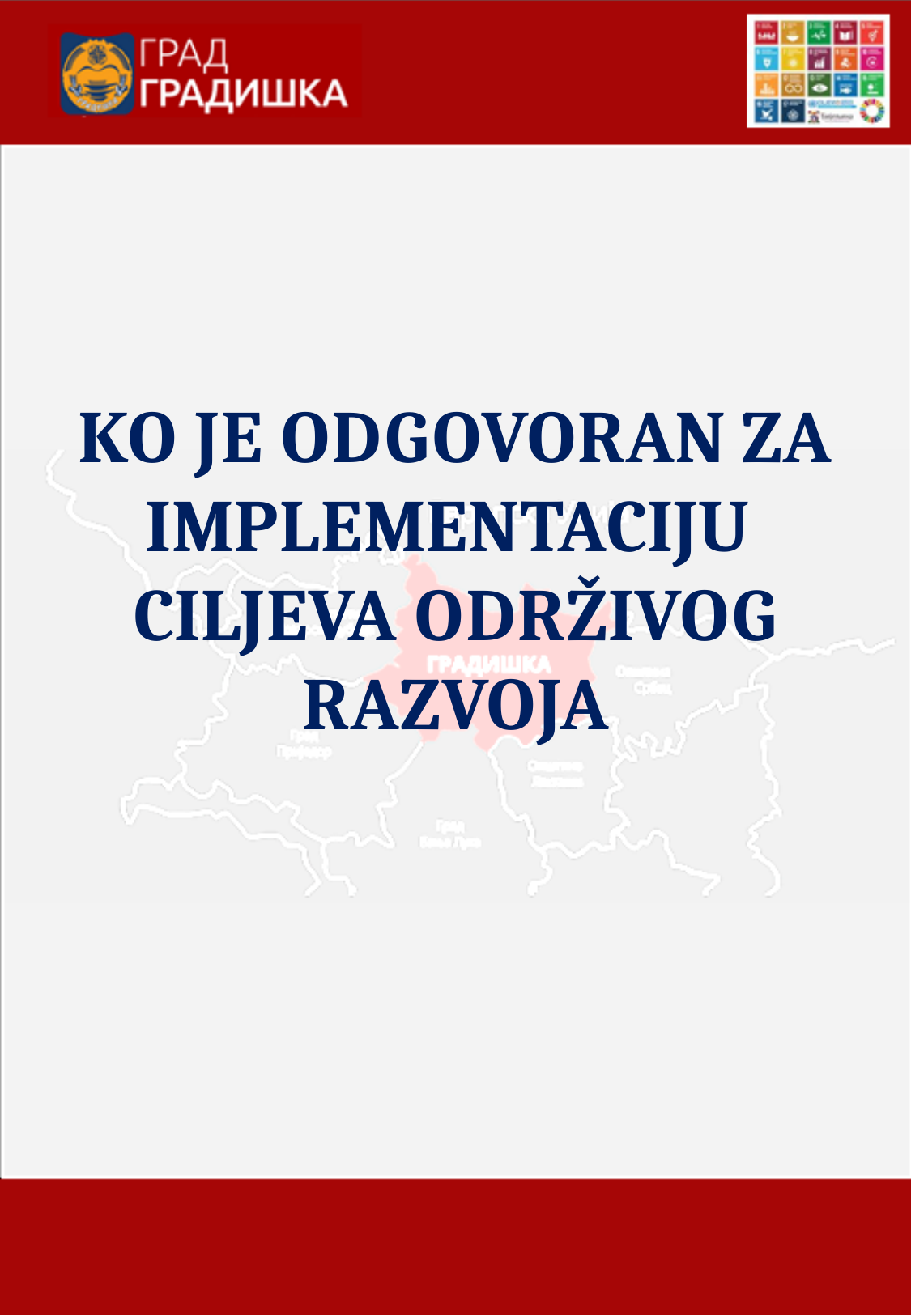

KO JE ODGOVORAN ZA IMPLEMENTACIJU
CILJEVA ODRŽIVOG RAZVOJA